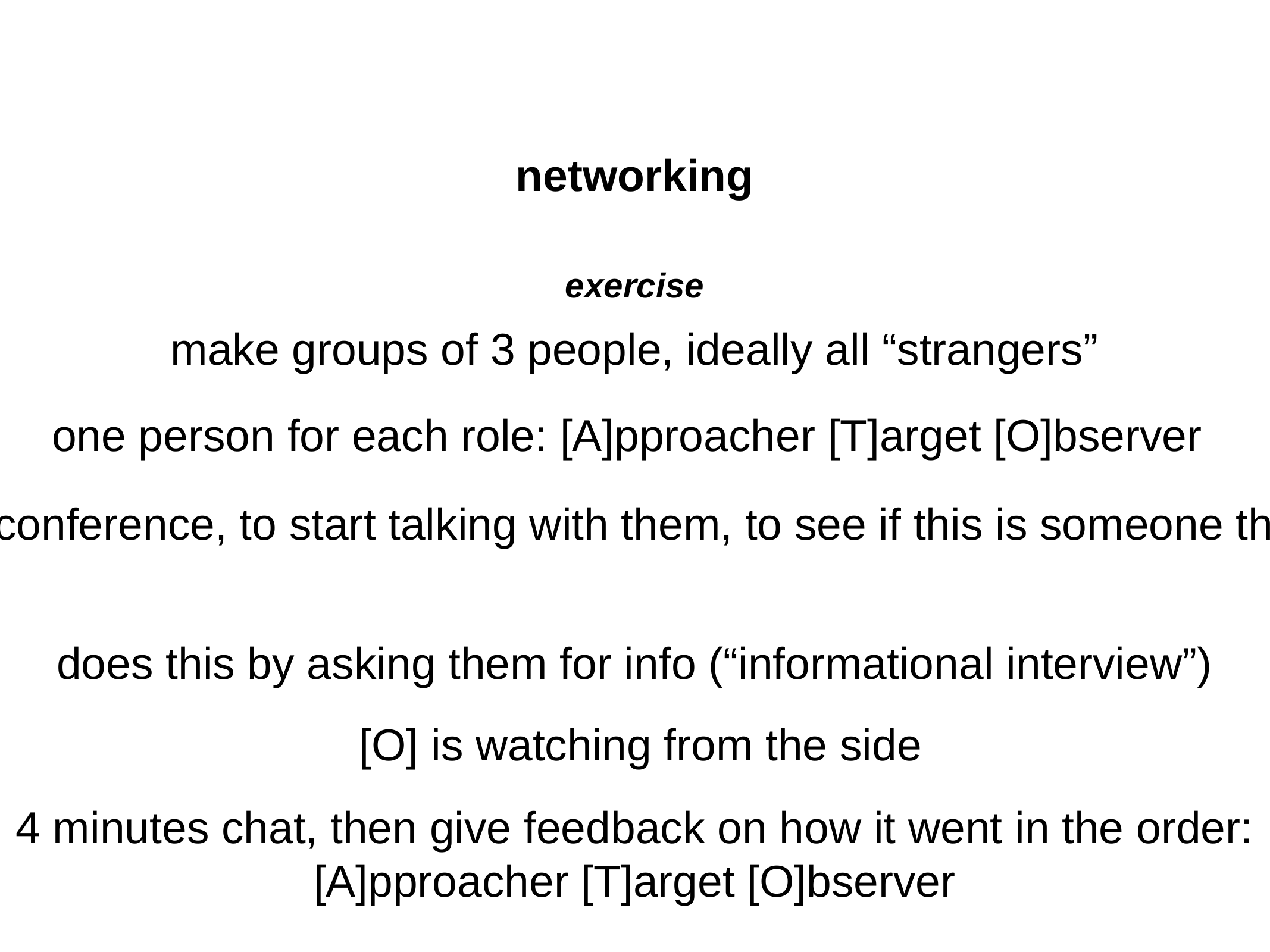

networking
exercise
make groups of 3 people, ideally all “strangers”
one person for each role: [A]pproacher [T]arget [O]bserver
[A] approaches [T] at a conference, to start talking with them, to see if this is someone they’d like to know better,
does this by asking them for info (“informational interview”)
 [O] is watching from the side
4 minutes chat, then give feedback on how it went in the order:
[A]pproacher [T]arget [O]bserver